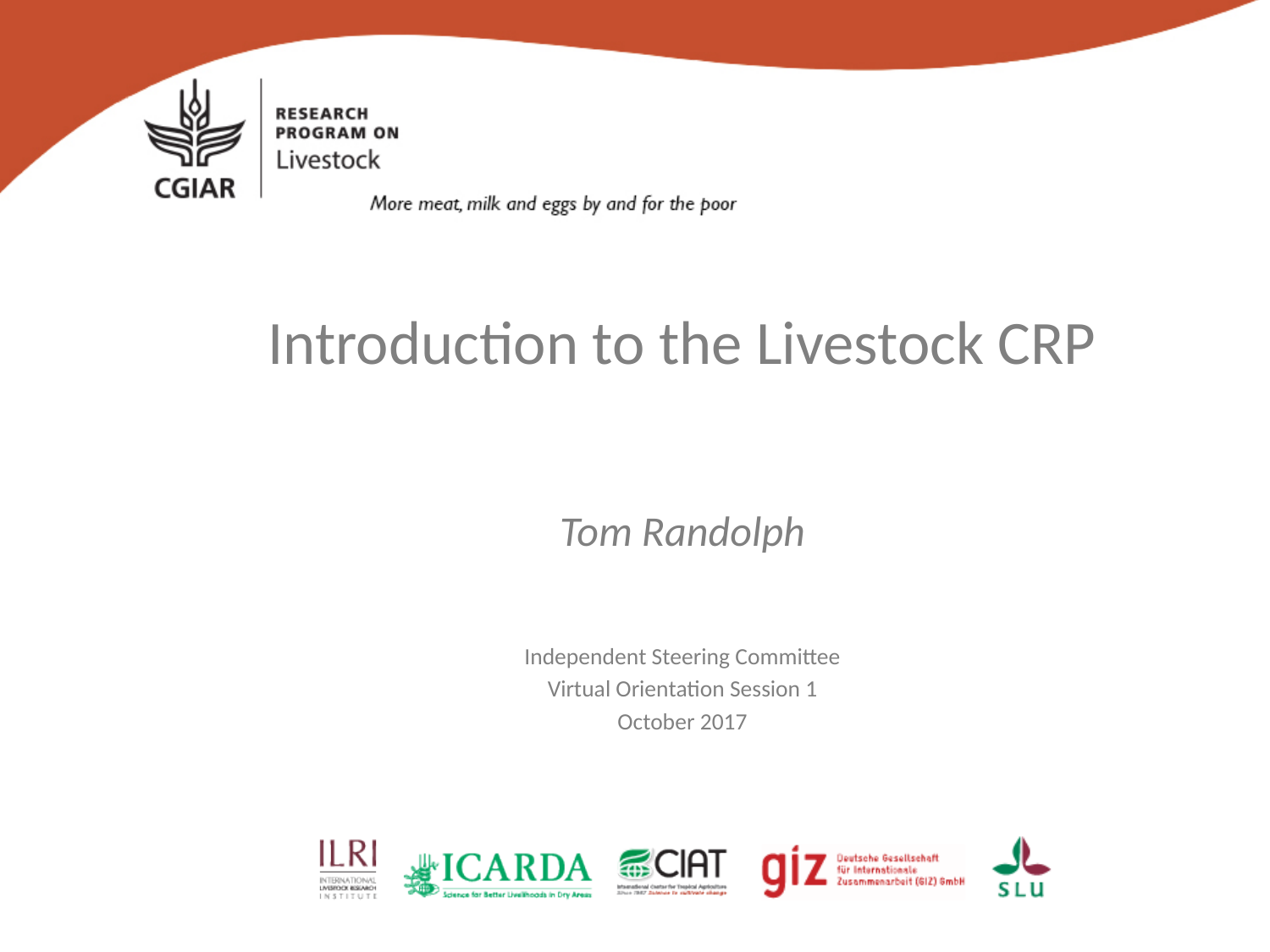

Introduction to the Livestock CRP
Tom Randolph
Independent Steering Committee
Virtual Orientation Session 1
October 2017